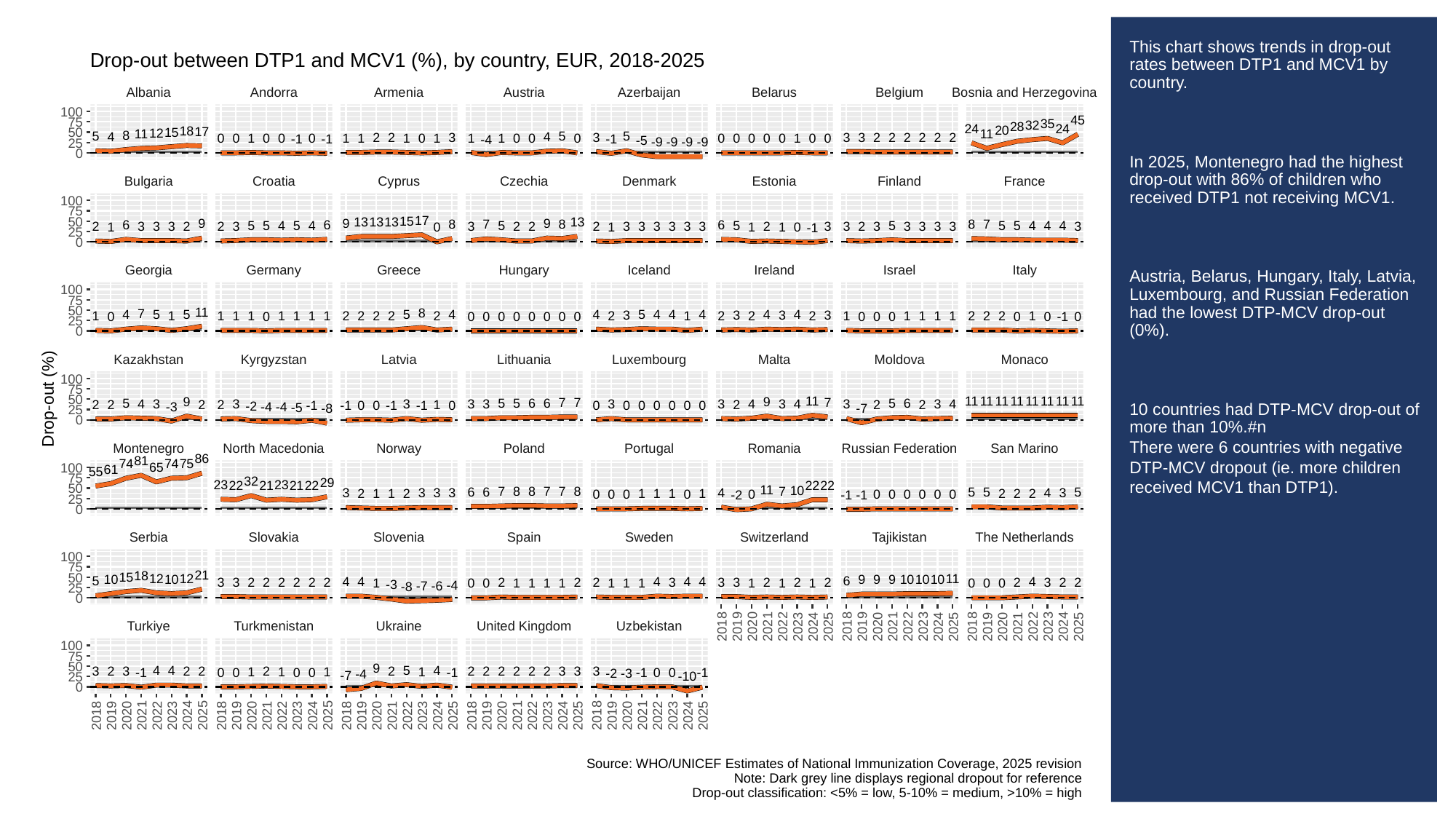

# This chart shows trends in drop-out rates between DTP1 and MCV1 by country.

In 2025, Montenegro had the highest drop-out with 86% of children who received DTP1 not receiving MCV1.

Austria, Belarus, Hungary, Italy, Latvia, Luxembourg, and Russian Federation had the lowest DTP-MCV drop-out (0%).

10 countries had DTP-MCV drop-out of more than 10%.#n
There were 6 countries with negative DTP-MCV dropout (ie. more children received MCV1 than DTP1).

Drop-out between DTP1 and MCV1 (%), by country, EUR, 2018-2025
Albania
Andorra
Armenia
Austria
Azerbaijan
Belarus
Belgium
Bosnia and Herzegovina

100

45

75
35
32
28

24
24
20
18
17

15
50
12
11
11
8
5
5
5
4
4
3
3
3
3

2
2
2
2
2
2
2
2
1
1
1
1
1
1
1
1
0
0
0
0
0
0
0
0
0
0
0
0
0
0
0
0
-1
-1
-1

-4
-5
-9
-9
-9
-9

25

0

Bulgaria
Croatia
Cyprus
Czechia
Denmark
Estonia
Finland
France

100

75

17

15
50
13
13
13
13
9
9
9
8
8
8
7
7
6
6
6
5
5
5
5
5
5
5
5
4
4
4
4
4
3
3
3
3
3
3
3
3
3
3
3
3
3
3
3
3
3
3
3

2
2
2
2
2
2
2
2
1
1
1
1
0
0
-1

25

0

Georgia
Germany
Greece
Hungary
Iceland
Ireland
Israel
Italy

100

75

50
11
8
7
5
5
5
5
4
4
4
4
4
4
4
4
3
3
3
3

2
2
2
2
2
2
2
2
2
2
2
2
1
1
1
1
1
1
1
1
1
1
1
1
1
1
1
1
0
0
0
0
0
0
0
0
0
0
0
0
0
0
0
0
-1

25

0

Kazakhstan
Kyrgyzstan
Latvia
Lithuania
Luxembourg
Malta
Moldova
Monaco

100

75

Drop-out (%)

50
11
11
11
11
11
11
11
11
11
9
9
7
7
7
6
6
6
5
5
5
5
4
4
4
4
3
3
3
3
3
3
3
3
3
3

2
2
2
2
2
2
2
1
0
0
0
0
0
0
0
0
0
0
-1
-1
-1
-1
-2
-3
-4
-4
-5
-7
-8

25

0

Montenegro
North Macedonia
Norway
Poland
Portugal
Romania
Russian Federation
San Marino
86
81
75
74
74

65
100
61
55

75

32
29

23
23
22
22
22
22
21
21

50
11
10
8
8
8
7
7
7
7
6
6
5
5
5
4
4
3
3
3
3
3

2
2
2
2
2
1
1
1
1
1
1
0
0
0
0
0
0
0
0
0
0
0
-1
-1
-2

25

0

Serbia
Slovakia
Slovenia
Spain
Sweden
Switzerland
Tajikistan
The Netherlands

100

75

21
18

15
50
12
12
11
10
10
10
10
10
9
9
9
6
5
4
4
4
4
4
4
3
3
3
3
3
3

2
2
2
2
2
2
2
2
2
2
2
2
2
2
2
1
1
1
1
1
1
1
1
1
1
1
0
0
0
0
0
-3
-4
-6
-7
-8

25

0

Turkiye
Turkmenistan
Ukraine
United Kingdom
Uzbekistan
2018
2019
2020
2021
2022
2023
2024
2025
2018
2019
2020
2021
2022
2023
2024
2025
2018
2019
2020
2021
2022
2023
2024
2025

100

75

50
9
5
4
4
4
3
3
3
3
3

2
2
2
2
2
2
2
2
2
2
2
1
1
1
1
0
0
0
0
0
0
-1
-1
-1
-1
-2
-3
-4
-7

-10
25

0

2018
2019
2020
2021
2022
2023
2024
2025
2018
2019
2020
2021
2022
2023
2024
2025
2018
2019
2020
2021
2022
2023
2024
2025
2018
2019
2020
2021
2022
2023
2024
2025
2018
2019
2020
2021
2022
2023
2024
2025
Source: WHO/UNICEF Estimates of National Immunization Coverage, 2025 revision
Note: Dark grey line displays regional dropout for reference
Drop-out classification: <5% = low, 5-10% = medium, >10% = high